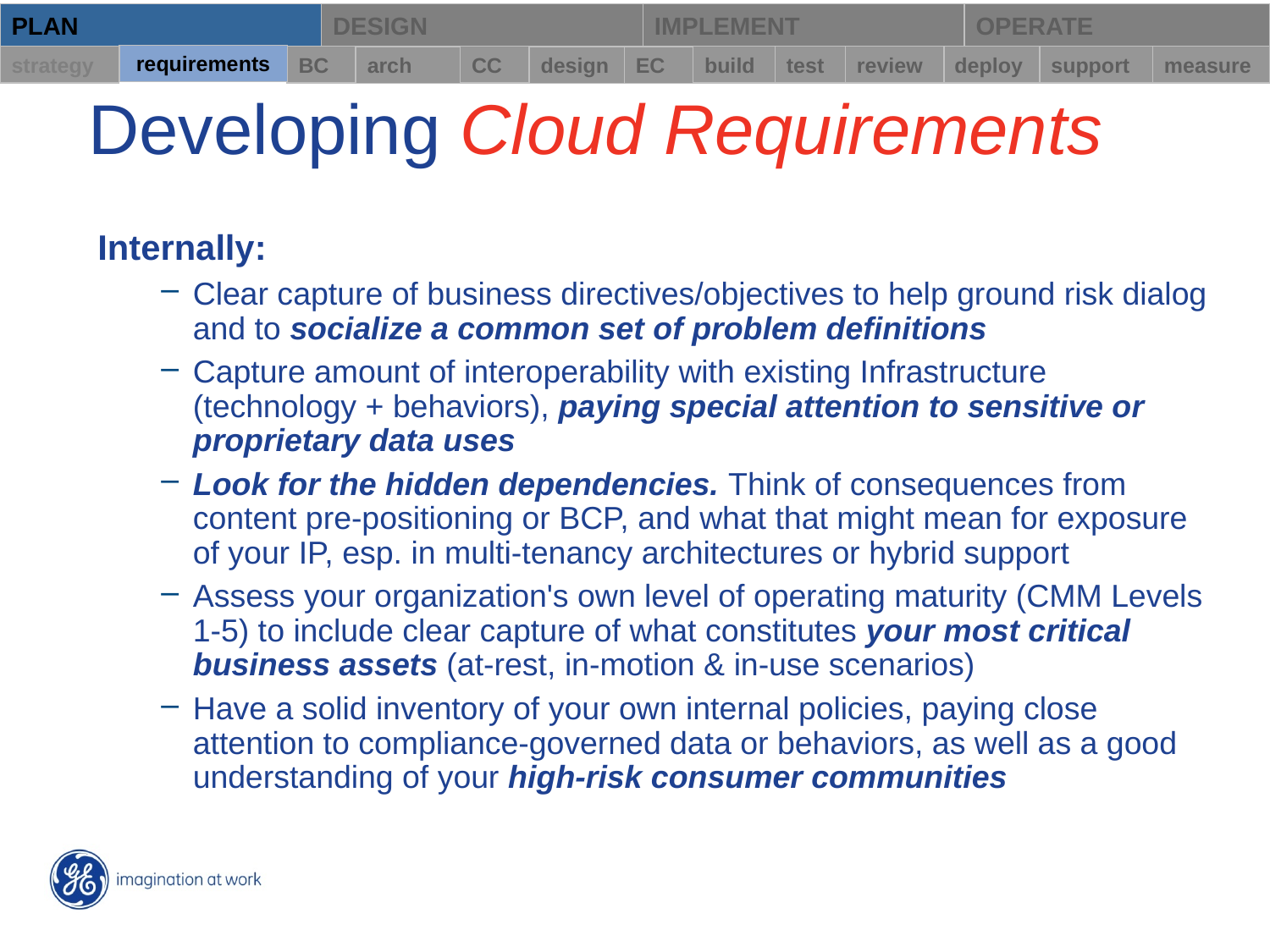

PLAN
DESIGN
IMPLEMENT
OPERATE
requirements
strategy
BC
CC
build
test
review
deploy
support
measure
arch
design
EC
# Developing Cloud Requirements
Internally:
Clear capture of business directives/objectives to help ground risk dialog and to socialize a common set of problem definitions
Capture amount of interoperability with existing Infrastructure (technology + behaviors), paying special attention to sensitive or proprietary data uses
Look for the hidden dependencies. Think of consequences from  content pre-positioning or BCP, and what that might mean for exposure of your IP, esp. in multi-tenancy architectures or hybrid support
Assess your organization's own level of operating maturity (CMM Levels 1-5) to include clear capture of what constitutes your most critical business assets (at-rest, in-motion & in-use scenarios)
Have a solid inventory of your own internal policies, paying close attention to compliance-governed data or behaviors, as well as a good understanding of your high-risk consumer communities